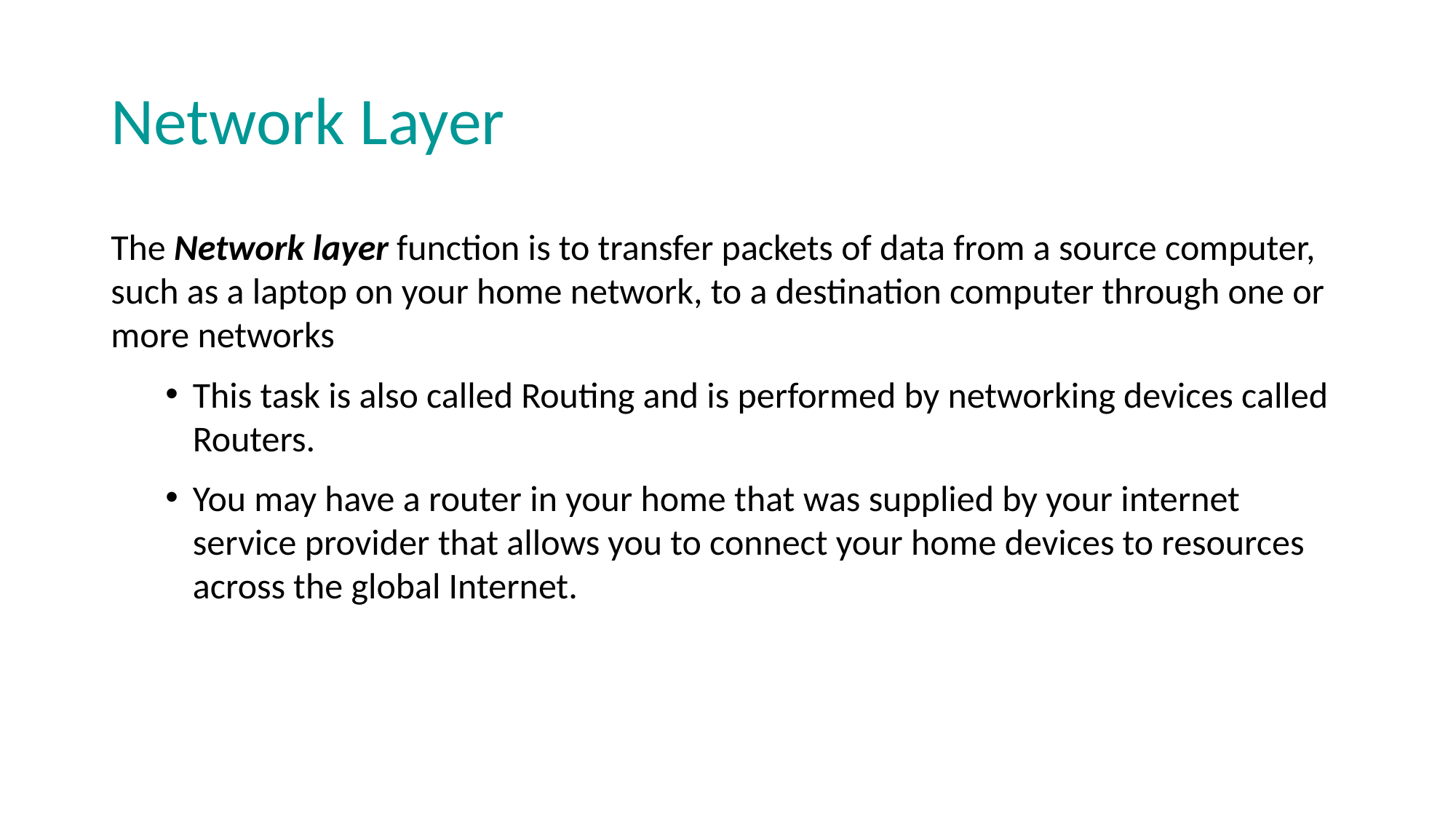

# Network Layer
The Network layer function is to transfer packets of data from a source computer, such as a laptop on your home network, to a destination computer through one or more networks
This task is also called Routing and is performed by networking devices called Routers.
You may have a router in your home that was supplied by your internet service provider that allows you to connect your home devices to resources across the global Internet.